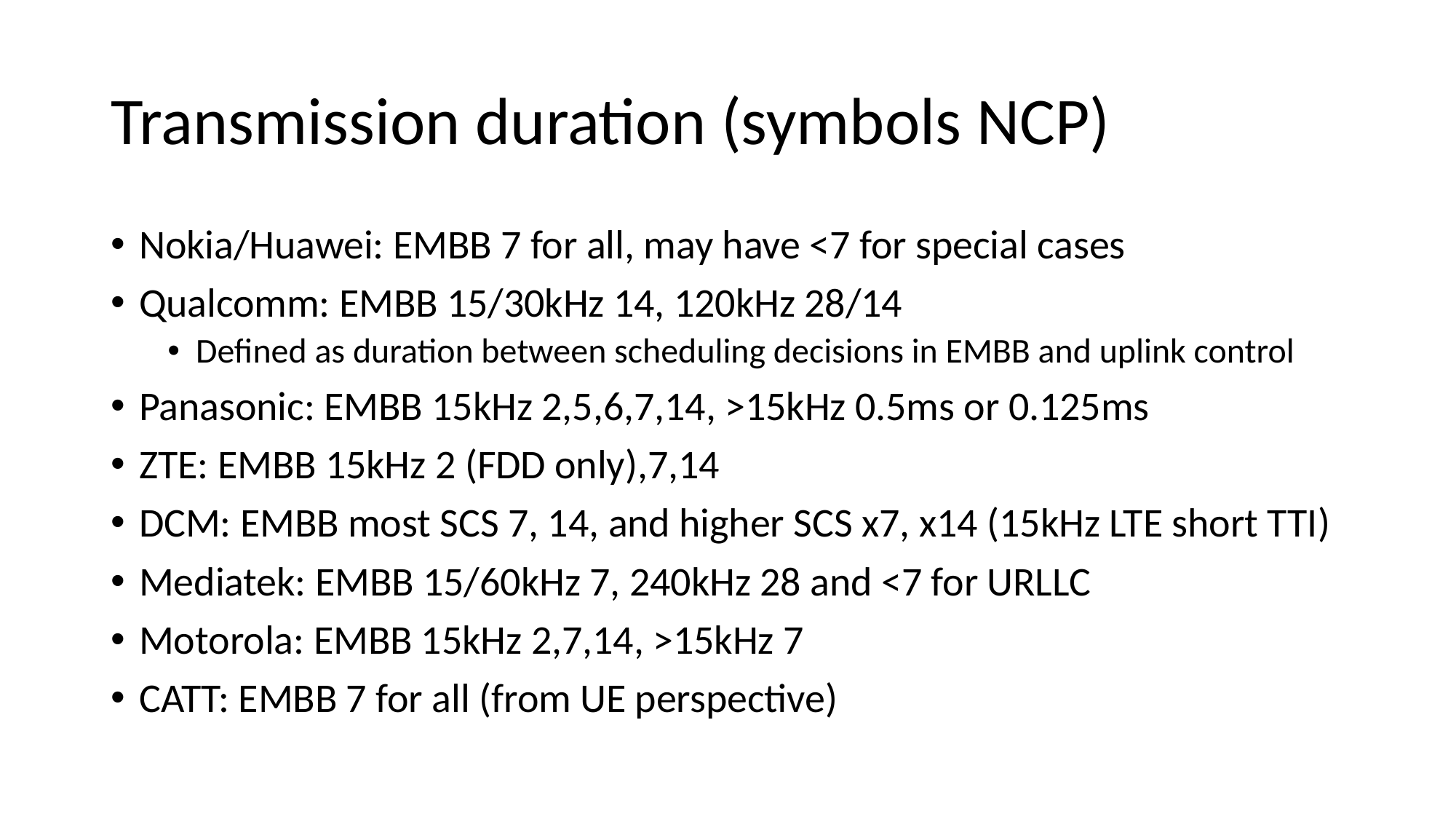

# Transmission duration (symbols NCP)
Nokia/Huawei: EMBB 7 for all, may have <7 for special cases
Qualcomm: EMBB 15/30kHz 14, 120kHz 28/14
Defined as duration between scheduling decisions in EMBB and uplink control
Panasonic: EMBB 15kHz 2,5,6,7,14, >15kHz 0.5ms or 0.125ms
ZTE: EMBB 15kHz 2 (FDD only),7,14
DCM: EMBB most SCS 7, 14, and higher SCS x7, x14 (15kHz LTE short TTI)
Mediatek: EMBB 15/60kHz 7, 240kHz 28 and <7 for URLLC
Motorola: EMBB 15kHz 2,7,14, >15kHz 7
CATT: EMBB 7 for all (from UE perspective)